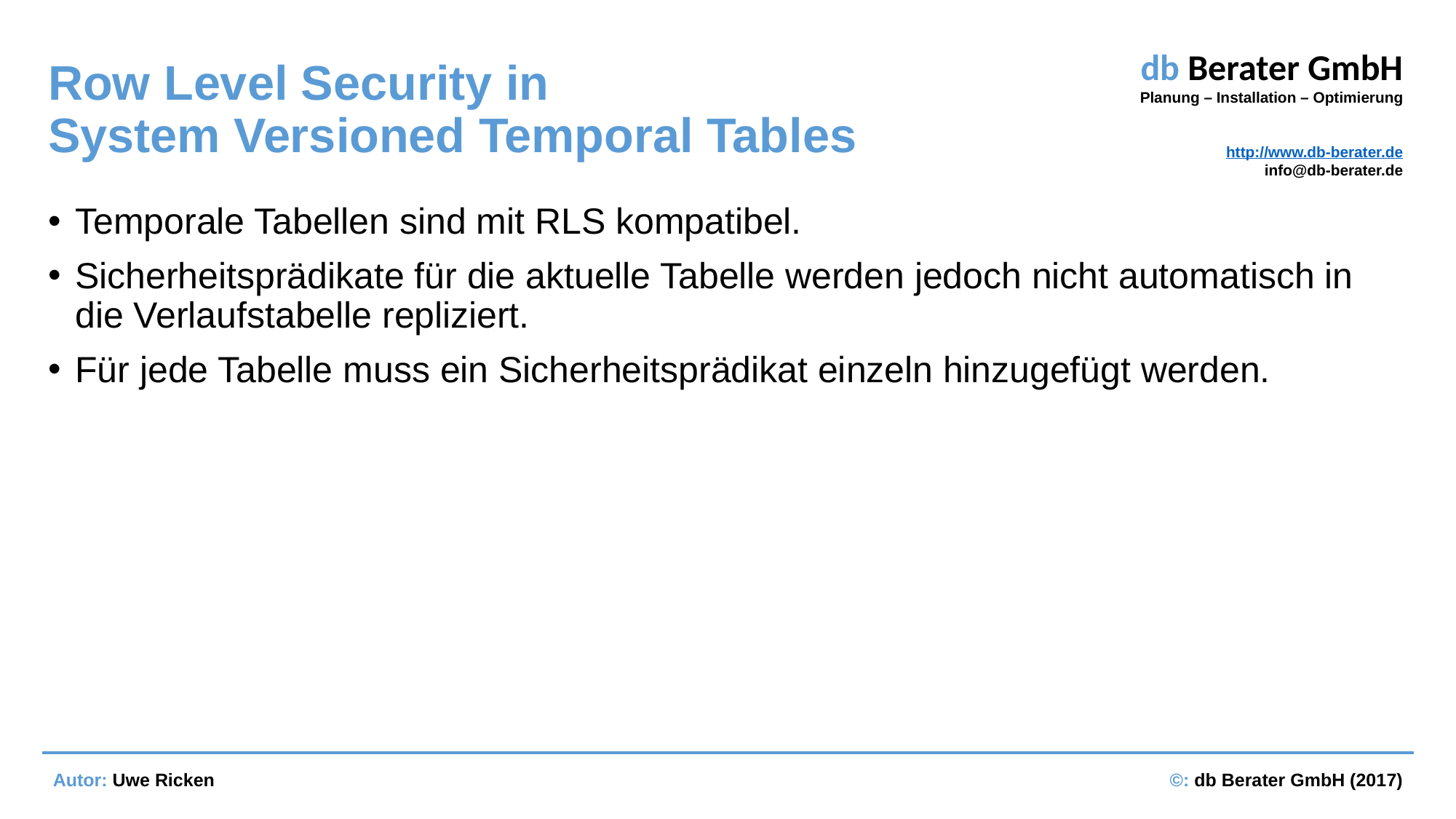

# Row Level Security in System Versioned Temporal Tables
Temporale Tabellen sind mit RLS kompatibel.
Sicherheitsprädikate für die aktuelle Tabelle werden jedoch nicht automatisch in die Verlaufstabelle repliziert.
Für jede Tabelle muss ein Sicherheitsprädikat einzeln hinzugefügt werden.